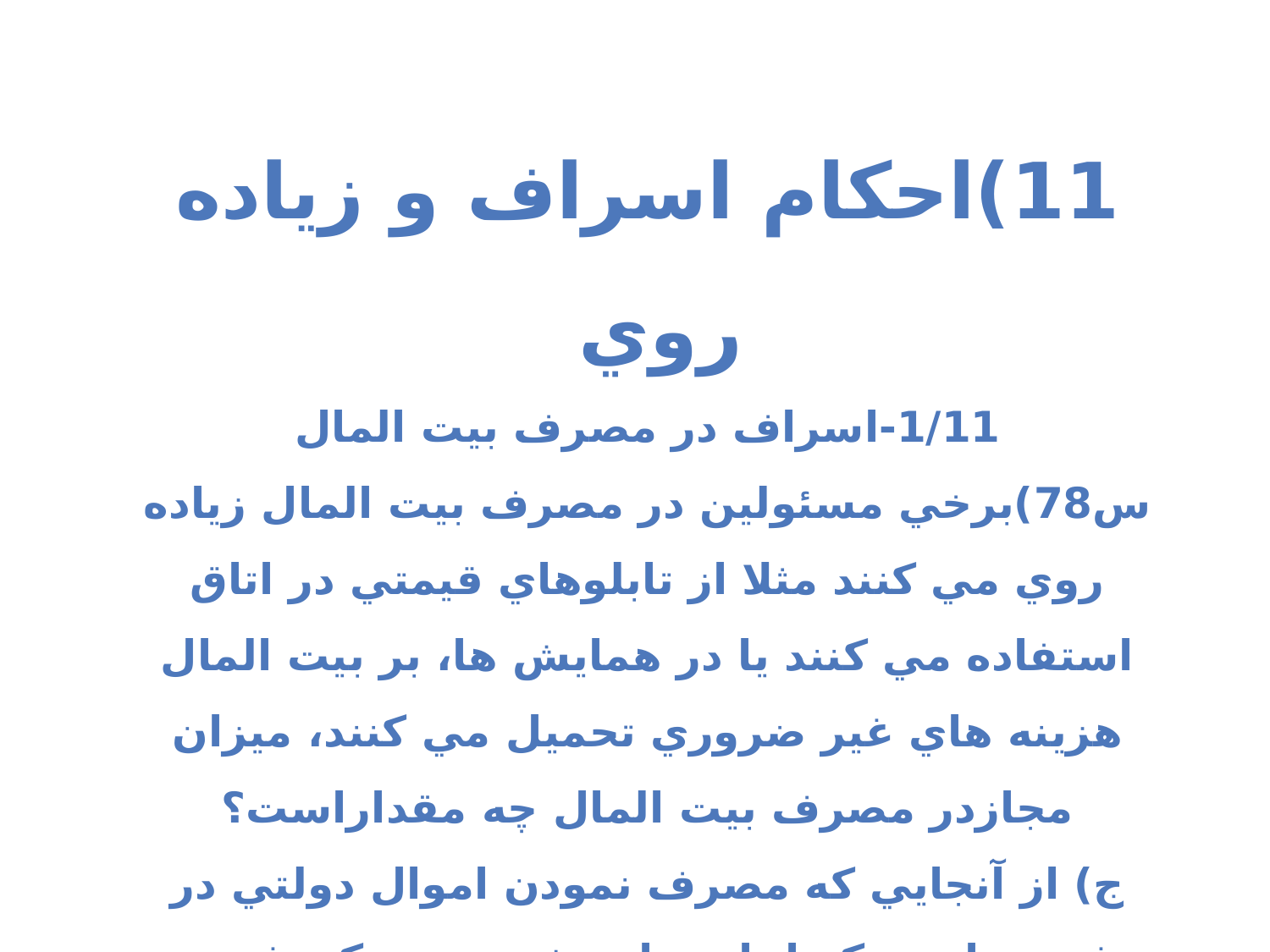

11)احکام اسراف و زياده روي
1/11-اسراف در مصرف بيت المال
س78)برخي مسئولين در مصرف بيت المال زياده روي مي كنند مثلا از تابلوهاي قيمتي در اتاق استفاده مي كنند يا در همايش ها، بر بيت المال هزينه هاي غير ضروري تحميل مي كنند، میزان مجازدر مصرف بیت المال چه مقداراست؟
ج) از آنجايي كه مصرف نمودن اموال دولتي در غير مواردي كه اجازه داده شده، در حكم غصب است،ميزان مجاز در مصرف بيت المال، مقررات و قانون نهاد مربوطه است.